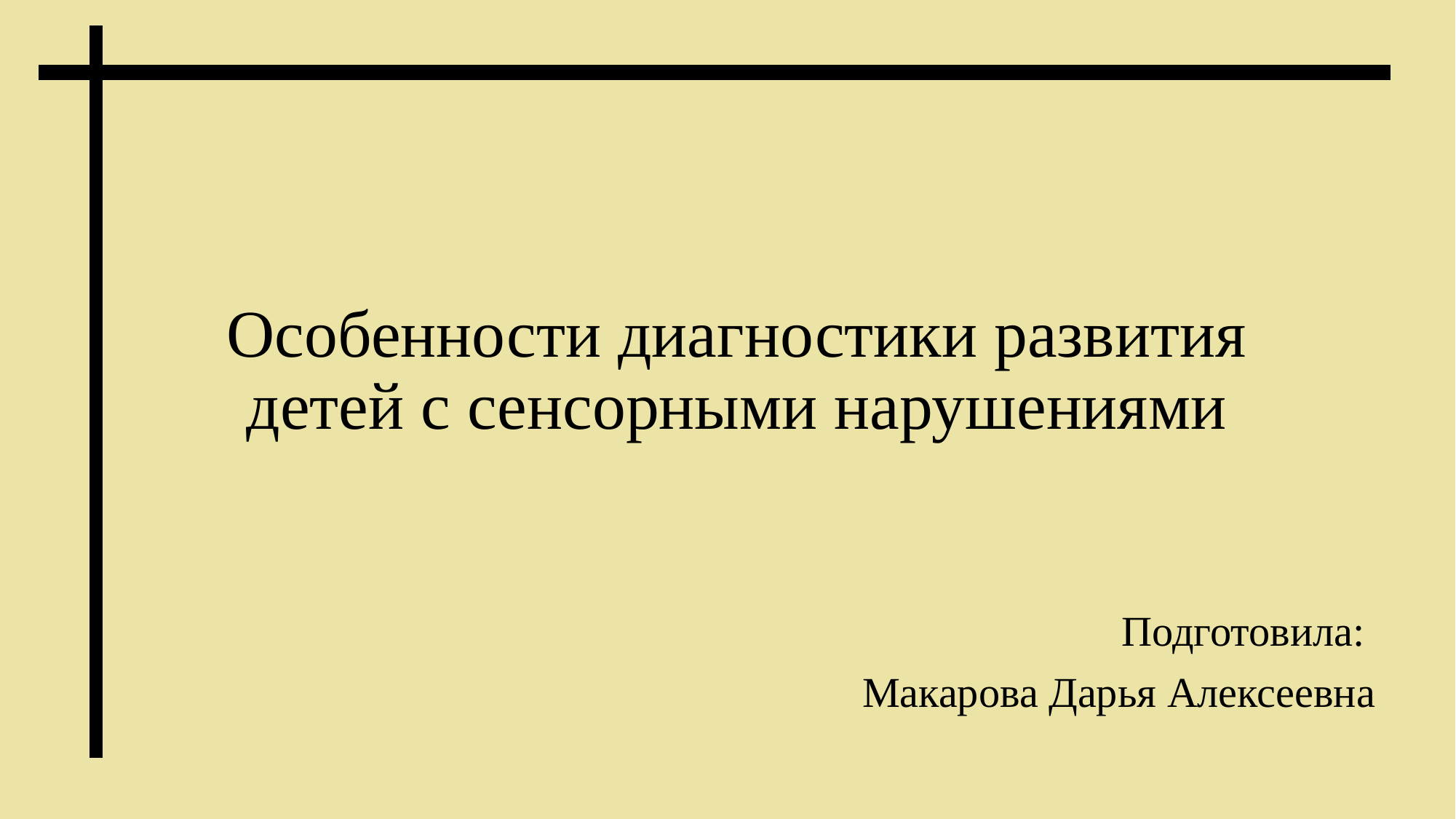

Особенности диагностики развития детей с сенсорными нарушениями
Подготовила:
Макарова Дарья Алексеевна